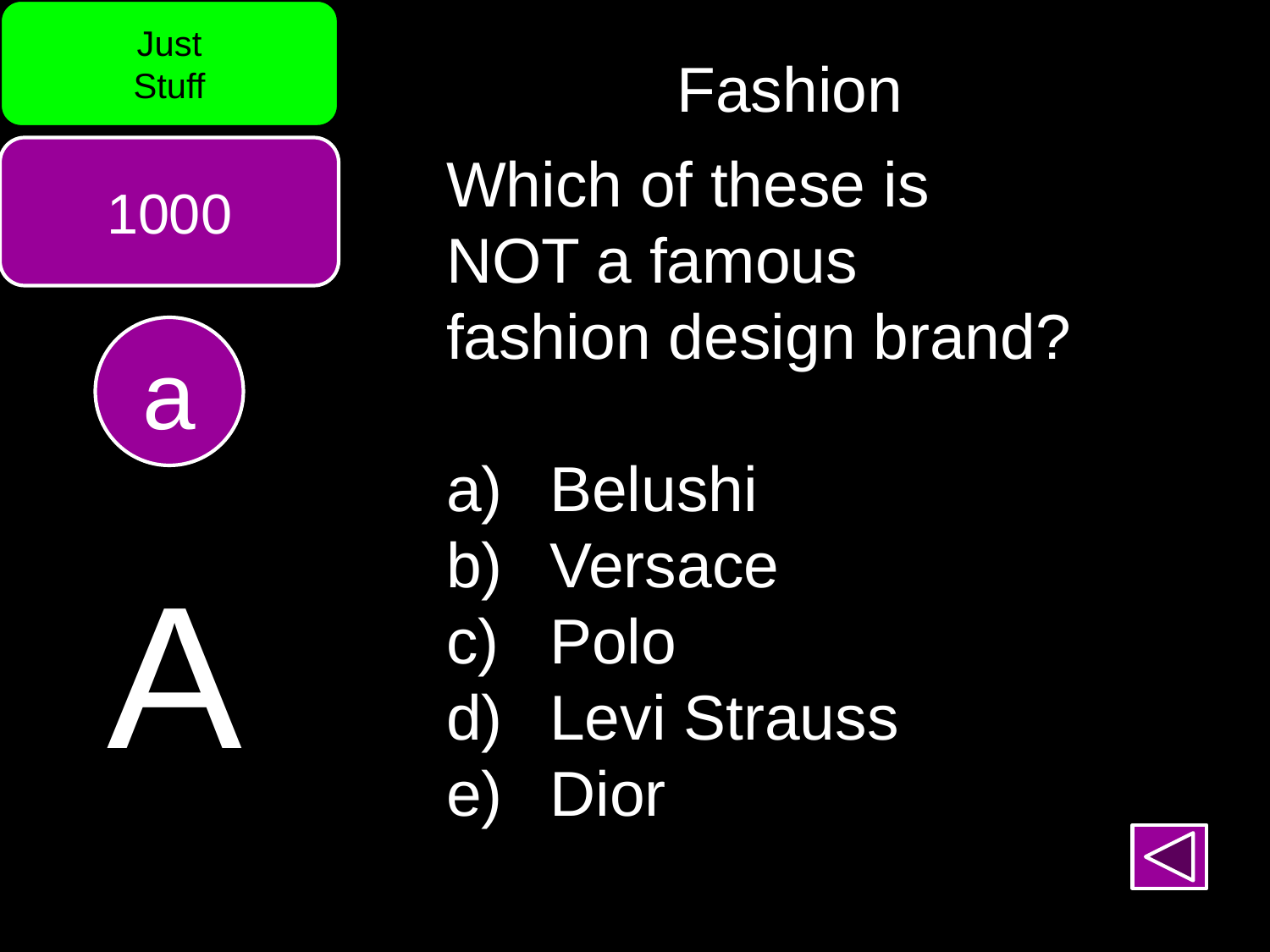

Just
Stuff
Fashion
1000
Which of these is
NOT a famous
fashion design brand?
Belushi
Versace
Polo
Levi Strauss
Dior
a
A